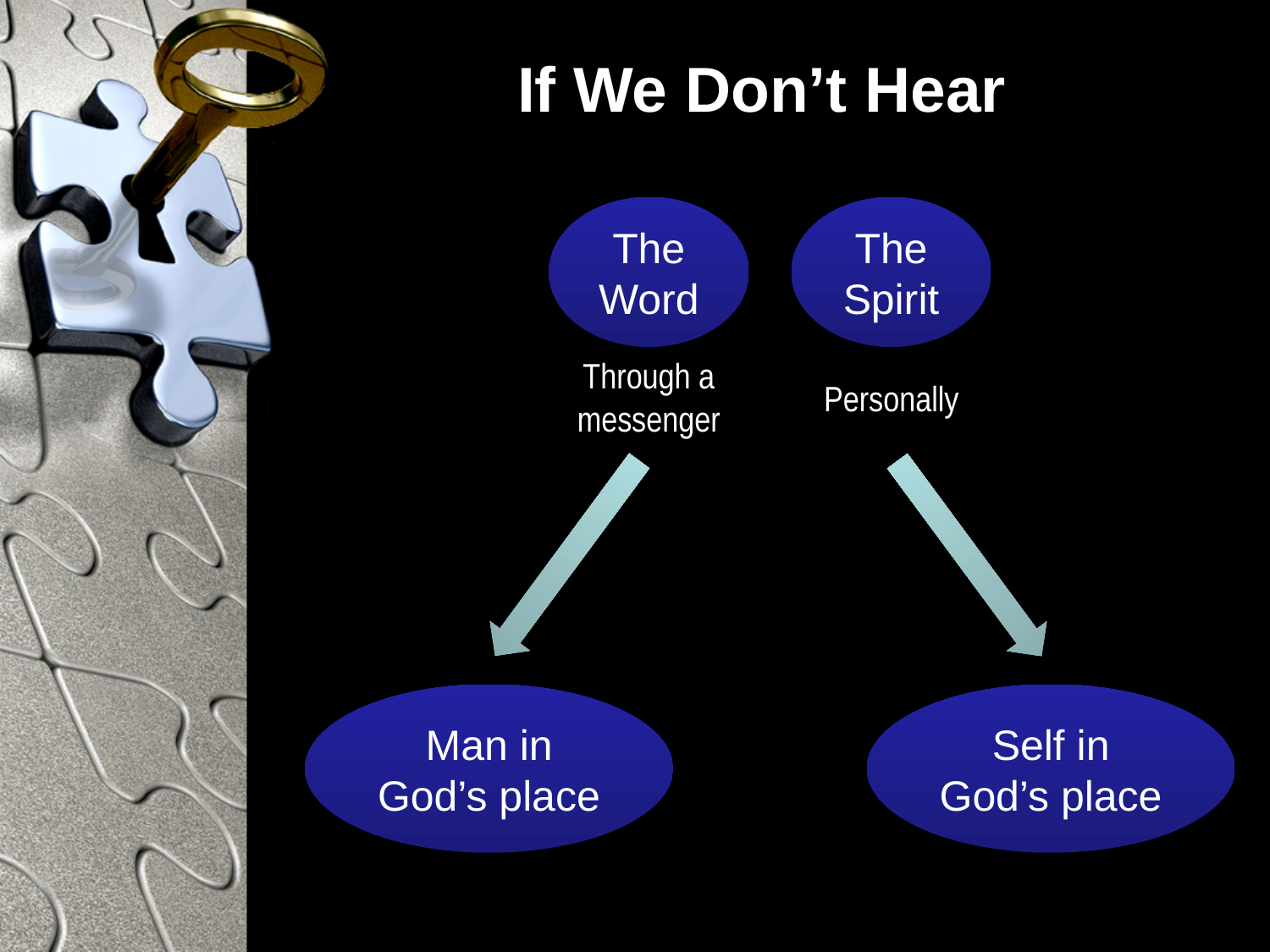

# If We Don’t Hear
The Word
The Spirit
Through a messenger
Personally

Man in
God’s place
Self in
God’s place